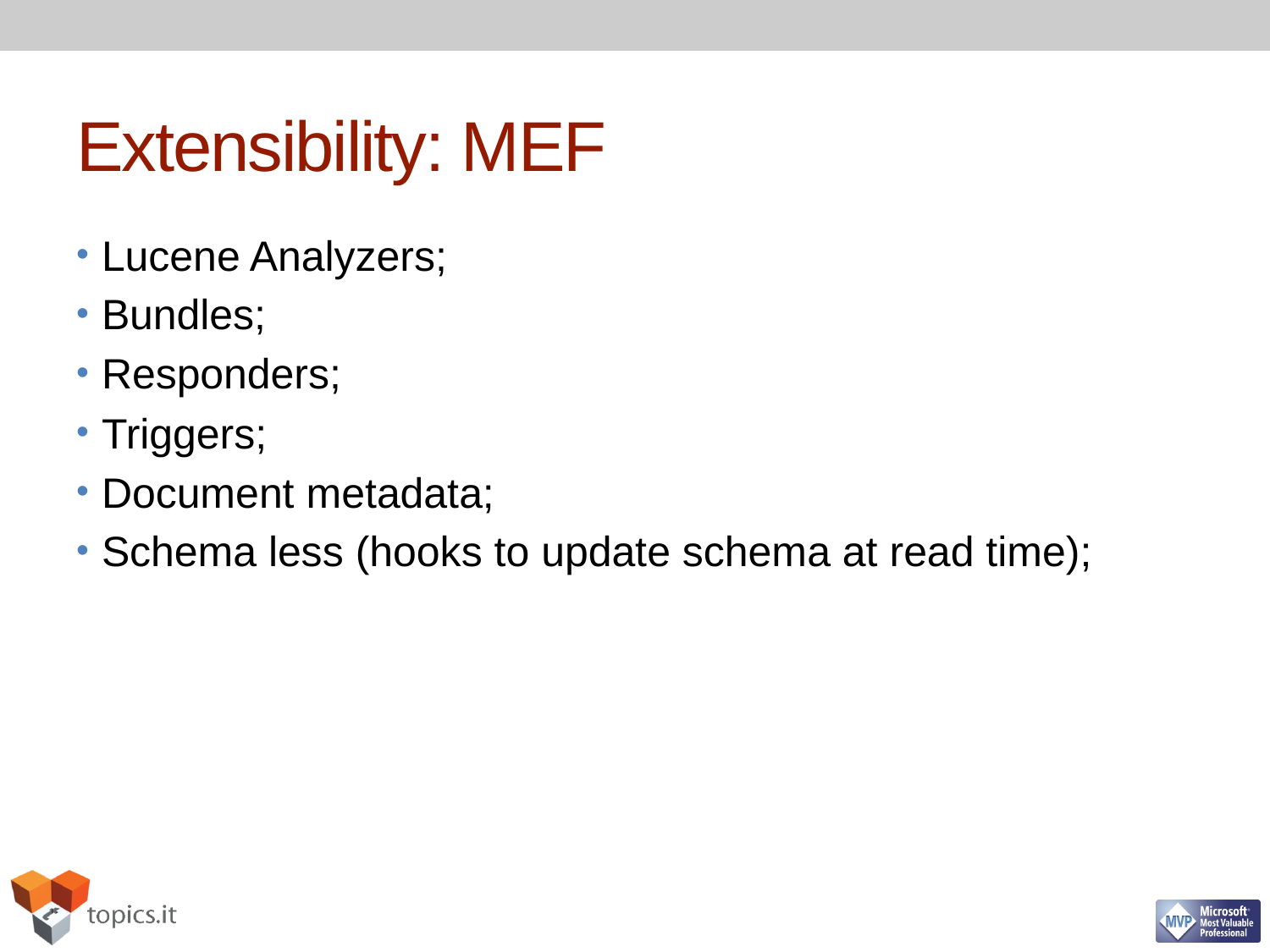

# Extensibility: MEF
Lucene Analyzers;
Bundles;
Responders;
Triggers;
Document metadata;
Schema less (hooks to update schema at read time);